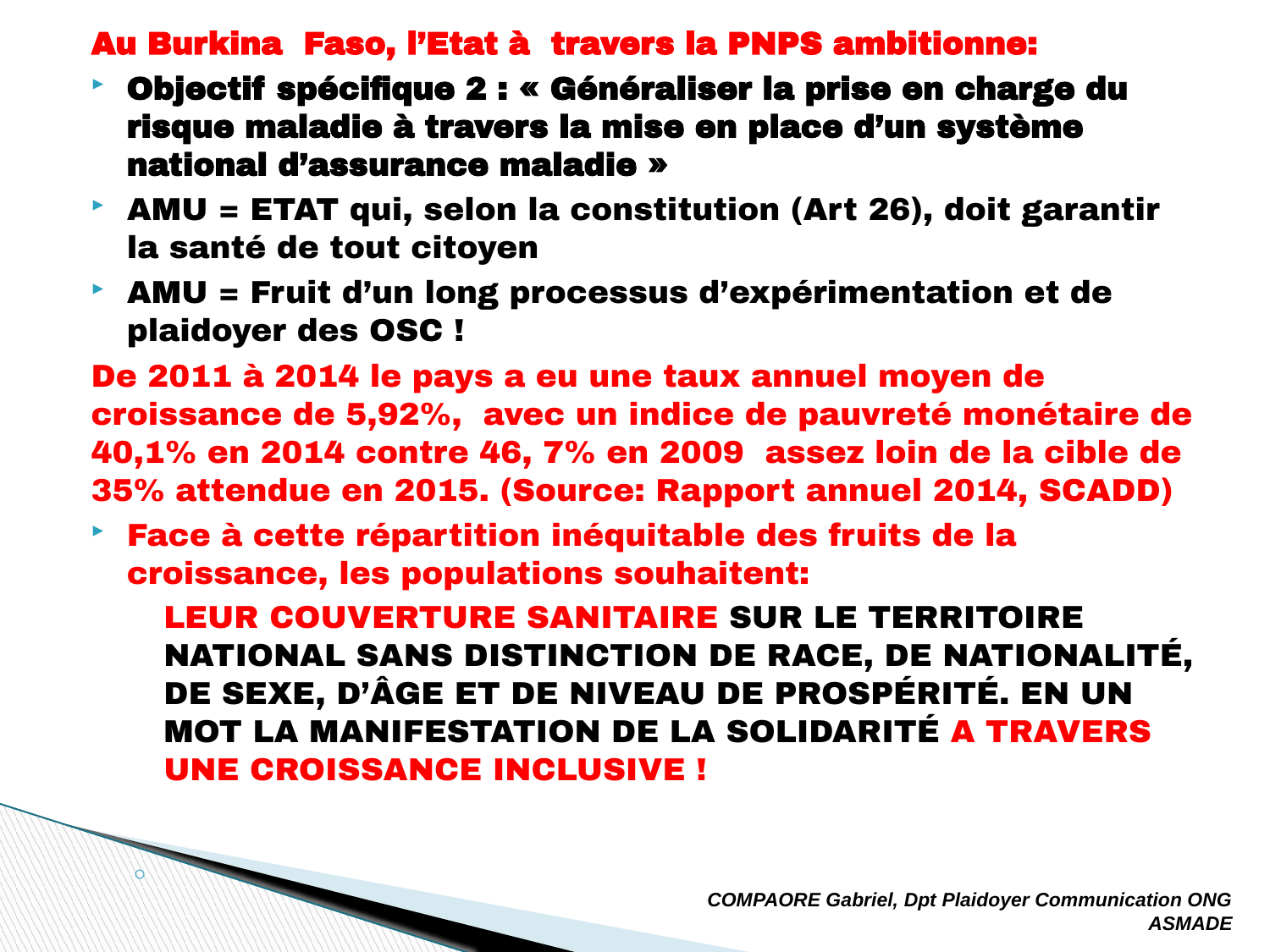

Au Burkina  Faso, l’Etat à  travers la PNPS ambitionne:
Objectif spécifique 2 : « Généraliser la prise en charge du risque maladie à travers la mise en place d’un système national d’assurance maladie »
AMU = ETAT qui, selon la constitution (Art 26), doit garantir la santé de tout citoyen
AMU = Fruit d’un long processus d’expérimentation et de plaidoyer des OSC !
De 2011 à 2014 le pays a eu une taux annuel moyen de croissance de 5,92%,  avec un indice de pauvreté monétaire de 40,1% en 2014 contre 46, 7% en 2009  assez loin de la cible de 35% attendue en 2015. (Source: Rapport annuel 2014, SCADD)
Face à cette répartition inéquitable des fruits de la croissance, les populations souhaitent:
LEUR COUVERTURE SANITAIRE SUR LE TERRITOIRE NATIONAL SANS DISTINCTION DE RACE, DE NATIONALITÉ, DE SEXE, D’ÂGE ET DE NIVEAU DE PROSPÉRITÉ. EN UN MOT LA MANIFESTATION DE LA SOLIDARITÉ A TRAVERS UNE CROISSANCE INCLUSIVE !

COMPAORE Gabriel, Dpt Plaidoyer Communication ONG ASMADE